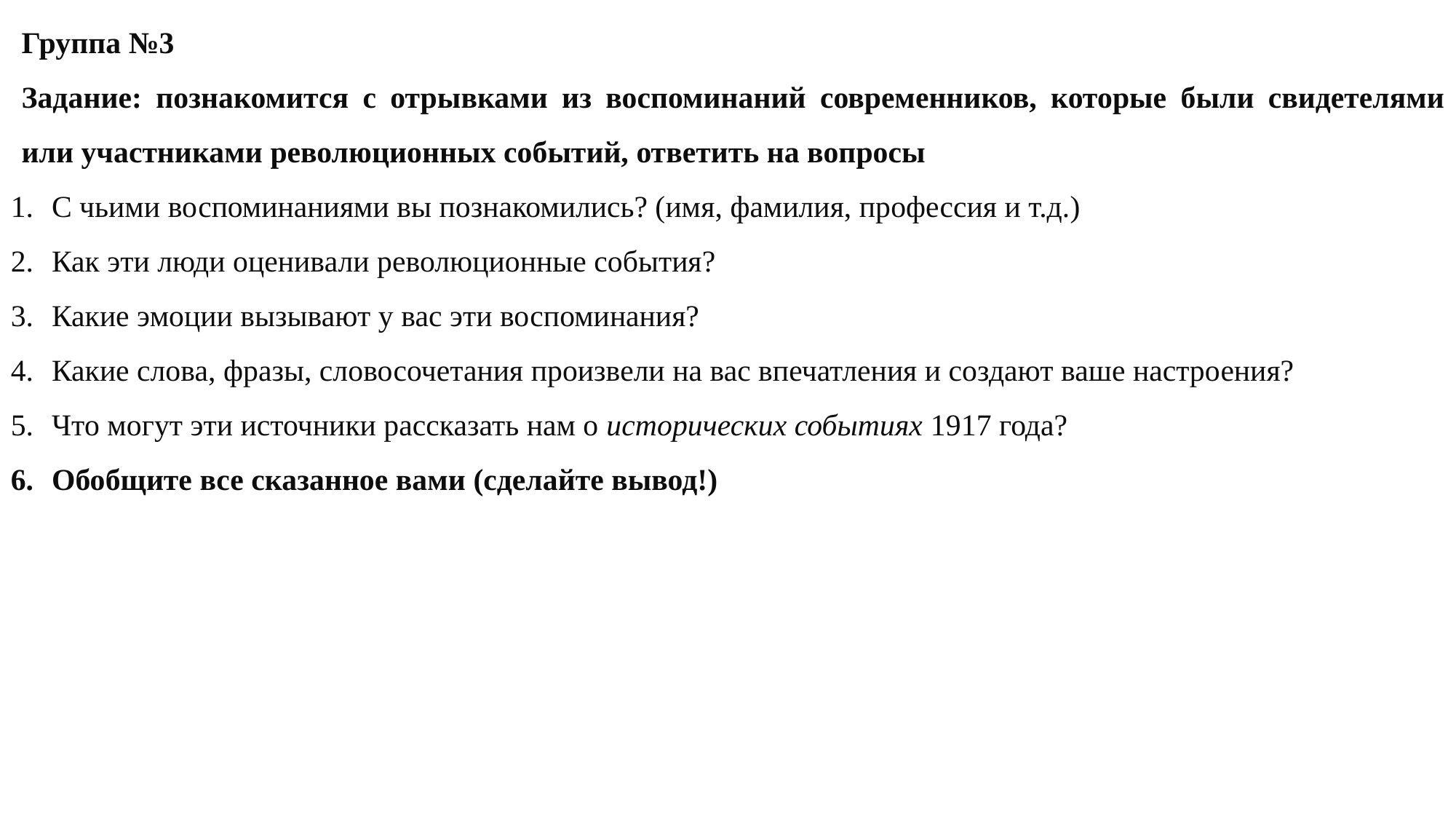

Группа №3
Задание: познакомится с отрывками из воспоминаний современников, которые были свидетелями или участниками революционных событий, ответить на вопросы
С чьими воспоминаниями вы познакомились? (имя, фамилия, профессия и т.д.)
Как эти люди оценивали революционные события?
Какие эмоции вызывают у вас эти воспоминания?
Какие слова, фразы, словосочетания произвели на вас впечатления и создают ваше настроения?
Что могут эти источники рассказать нам о исторических событиях 1917 года?
Обобщите все сказанное вами (сделайте вывод!)